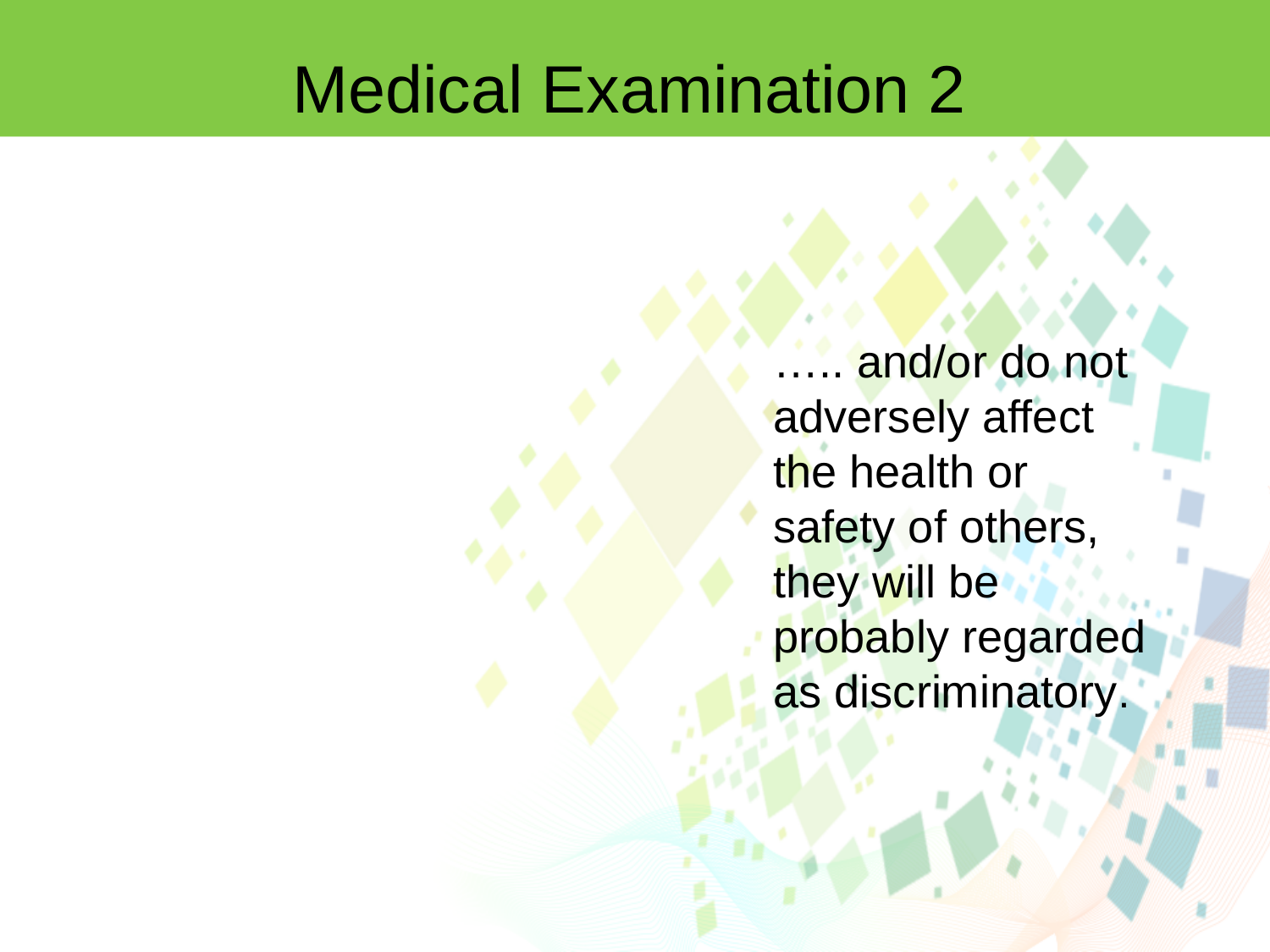

Medical Examination 2
….. and/or do not adversely affect the health or safety of others, they will be probably regarded as discriminatory.